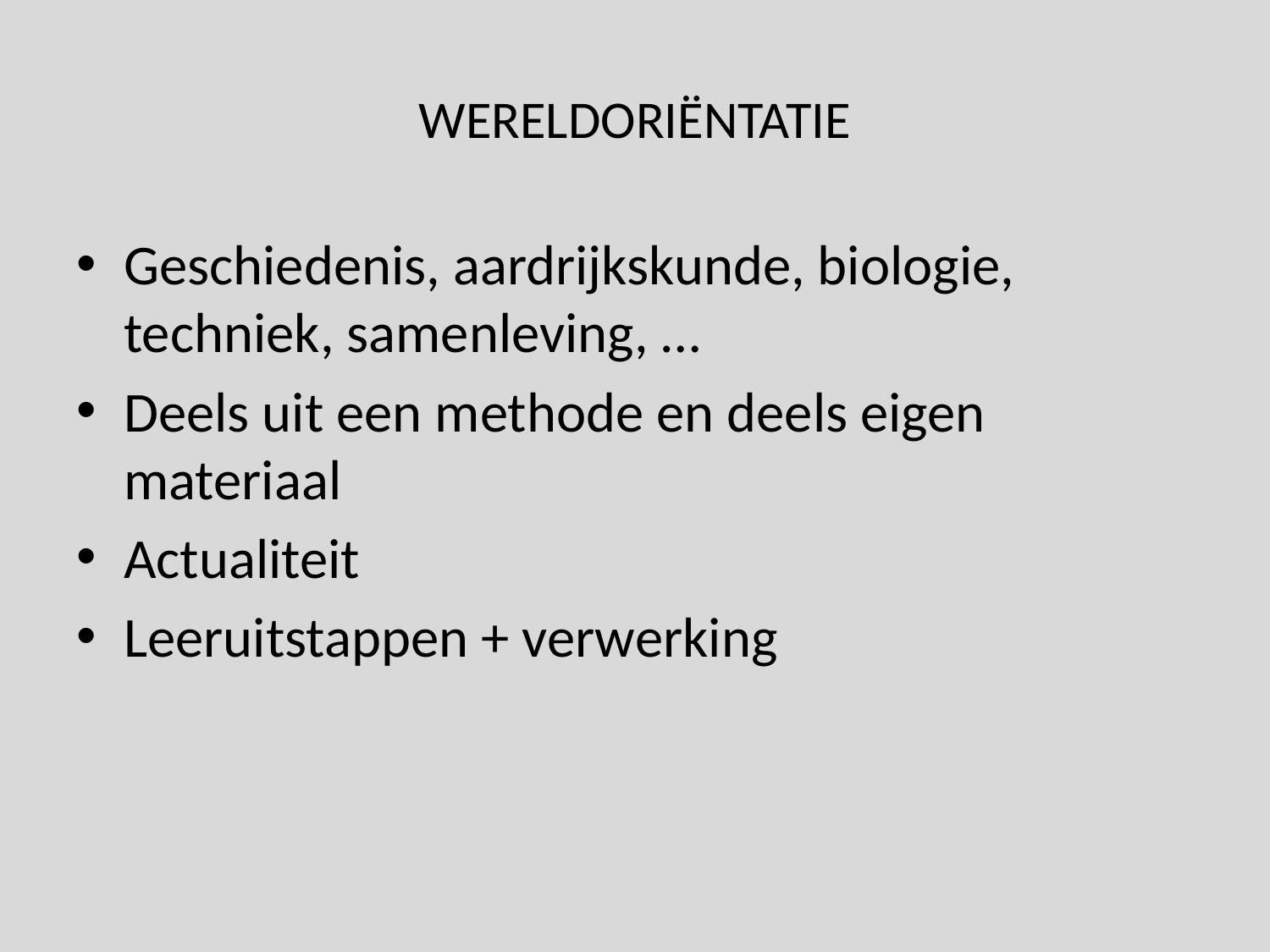

# WERELDORIËNTATIE
Geschiedenis, aardrijkskunde, biologie, techniek, samenleving, …
Deels uit een methode en deels eigen materiaal
Actualiteit
Leeruitstappen + verwerking